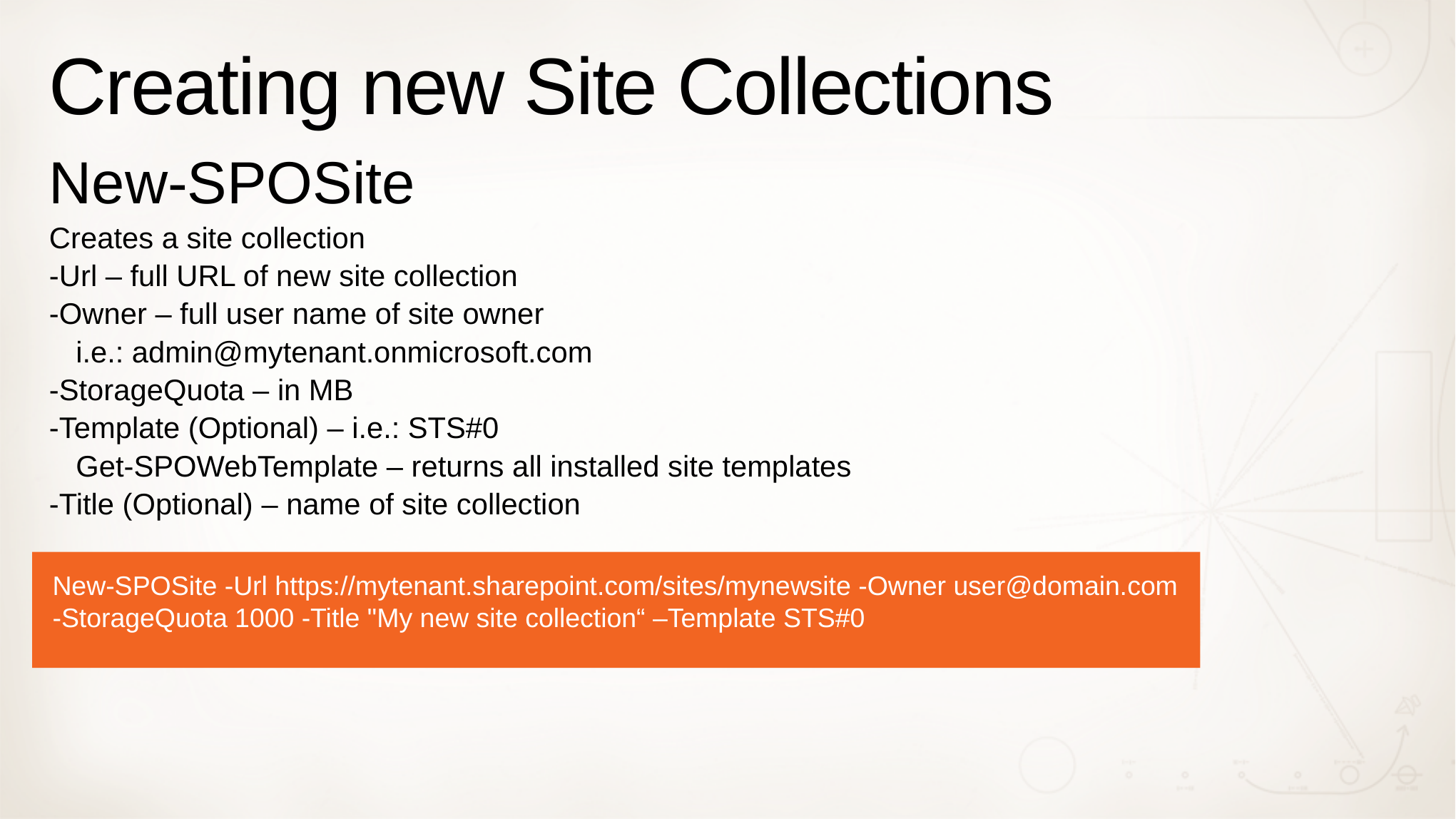

# Creating new Site Collections
New-SPOSite
Creates a site collection
-Url – full URL of new site collection
-Owner – full user name of site owner
i.e.: admin@mytenant.onmicrosoft.com
-StorageQuota – in MB
-Template (Optional) – i.e.: STS#0
Get-SPOWebTemplate – returns all installed site templates
-Title (Optional) – name of site collection

New-SPOSite -Url https://mytenant.sharepoint.com/sites/mynewsite -Owner user@domain.com -StorageQuota 1000 -Title "My new site collection“ –Template STS#0